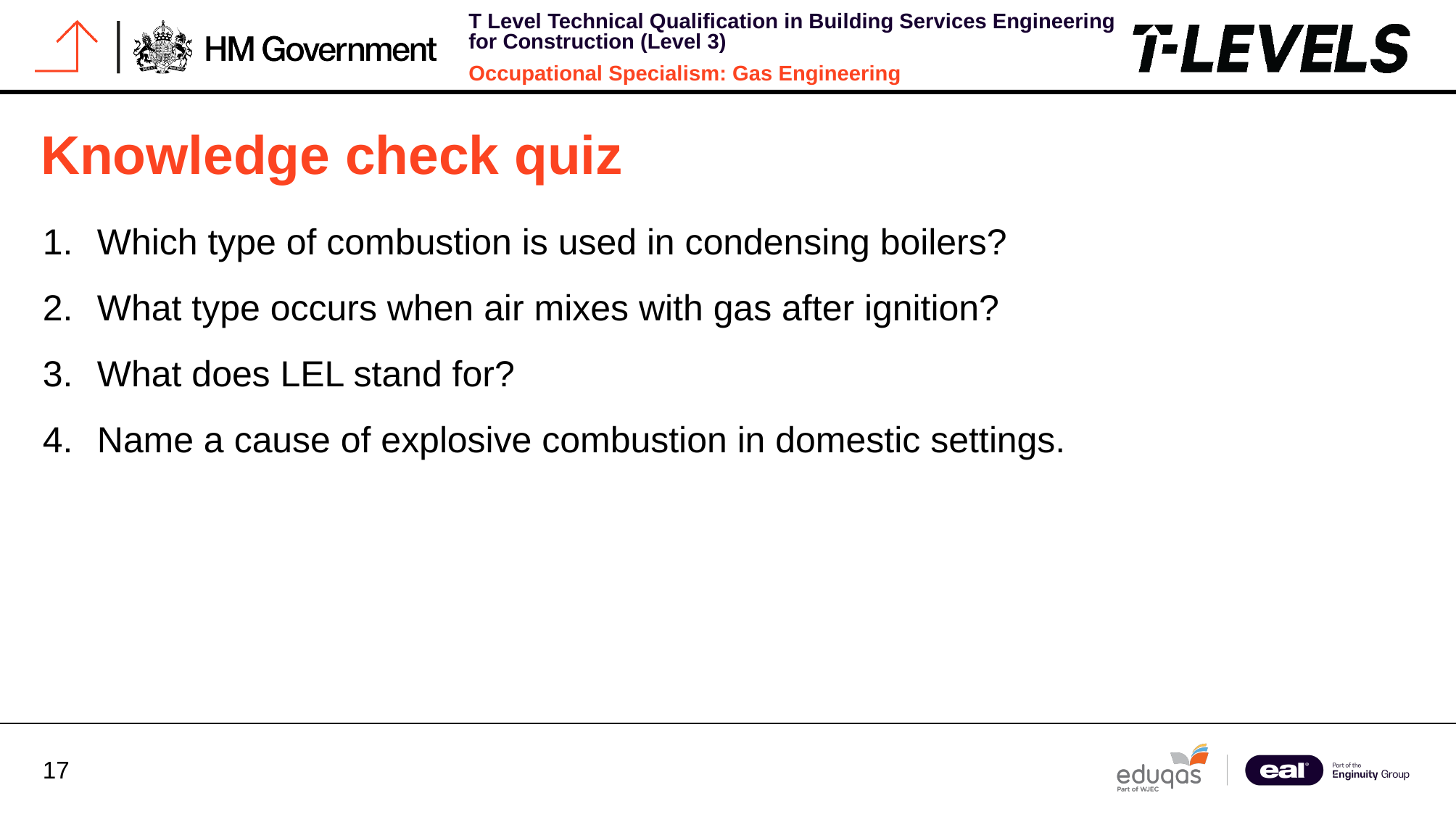

# Knowledge check quiz
Which type of combustion is used in condensing boilers?
What type occurs when air mixes with gas after ignition?
What does LEL stand for?
Name a cause of explosive combustion in domestic settings.